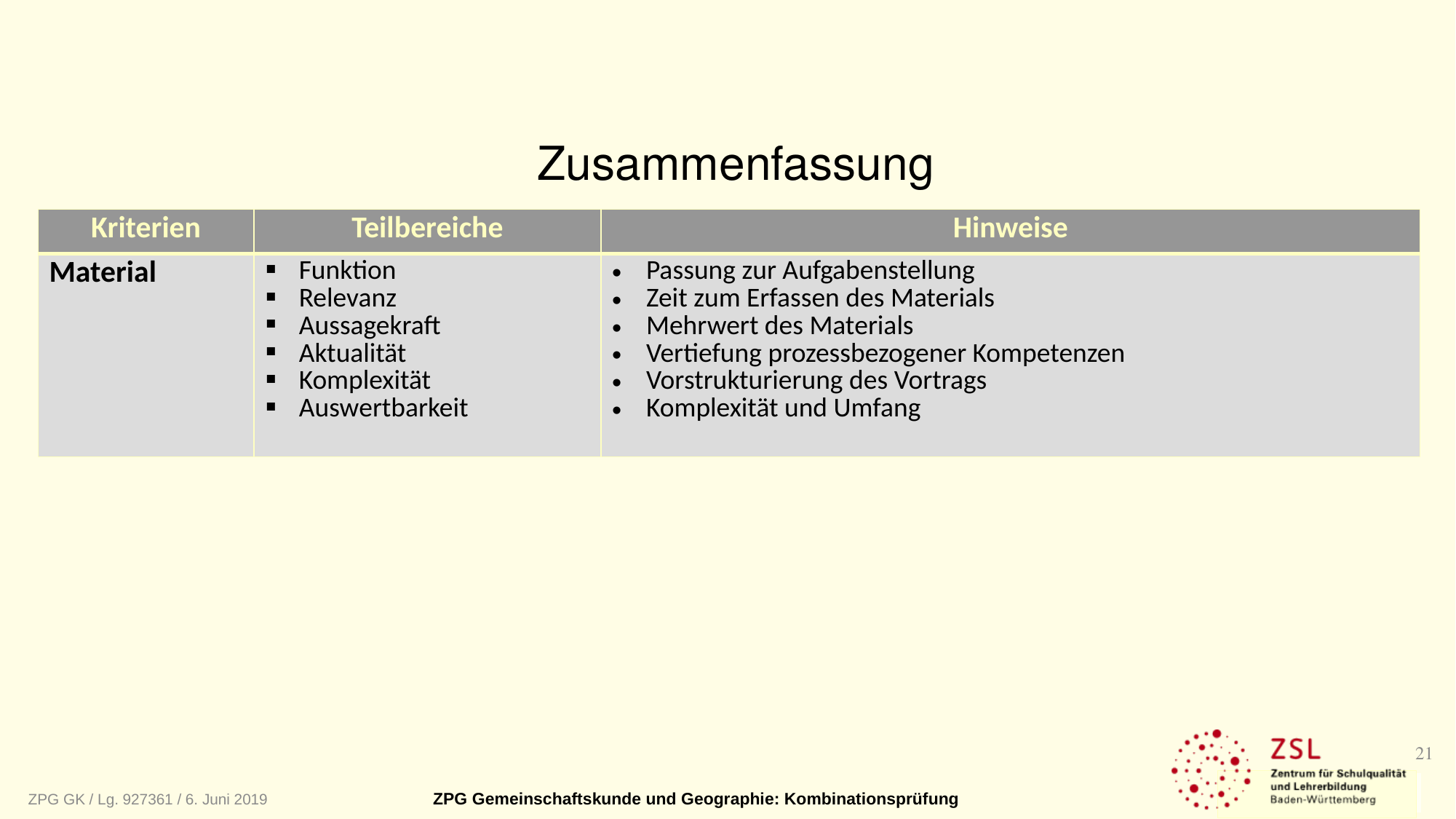

Zusammenfassung
| Kriterien | Teilbereiche | Hinweise |
| --- | --- | --- |
| Material | Funktion Relevanz Aussagekraft Aktualität Komplexität Auswertbarkeit | Passung zur Aufgabenstellung Zeit zum Erfassen des Materials Mehrwert des Materials Vertiefung prozessbezogener Kompetenzen Vorstrukturierung des Vortrags Komplexität und Umfang |
21
ZPG GK / Lg. 927361 / 6. Juni 2019